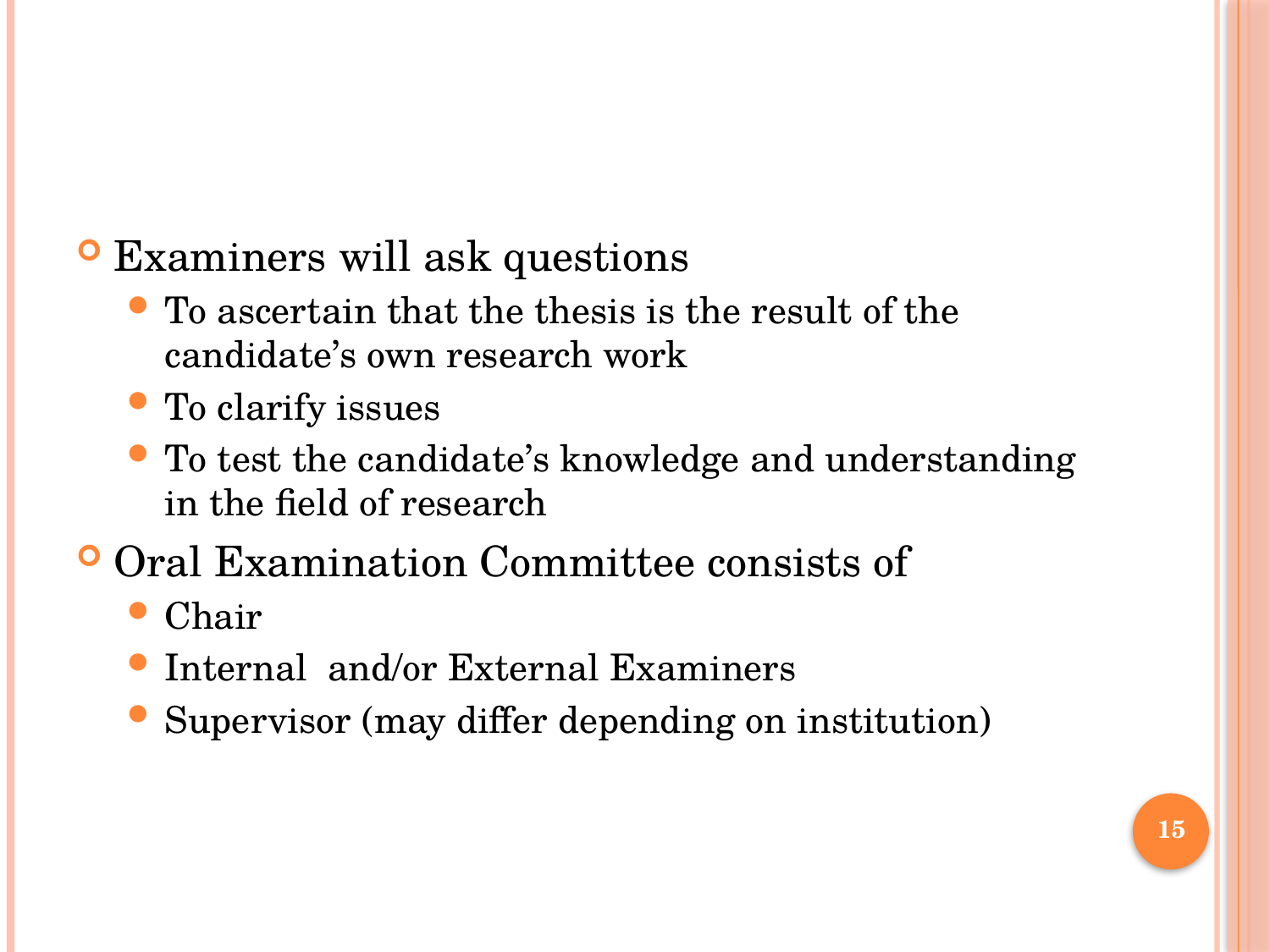

#
Examiners will ask questions
To ascertain that the thesis is the result of the candidate’s own research work
To clarify issues
To test the candidate’s knowledge and understanding in the field of research
Oral Examination Committee consists of
Chair
Internal  and/or External Examiners
Supervisor (may differ depending on institution)
15